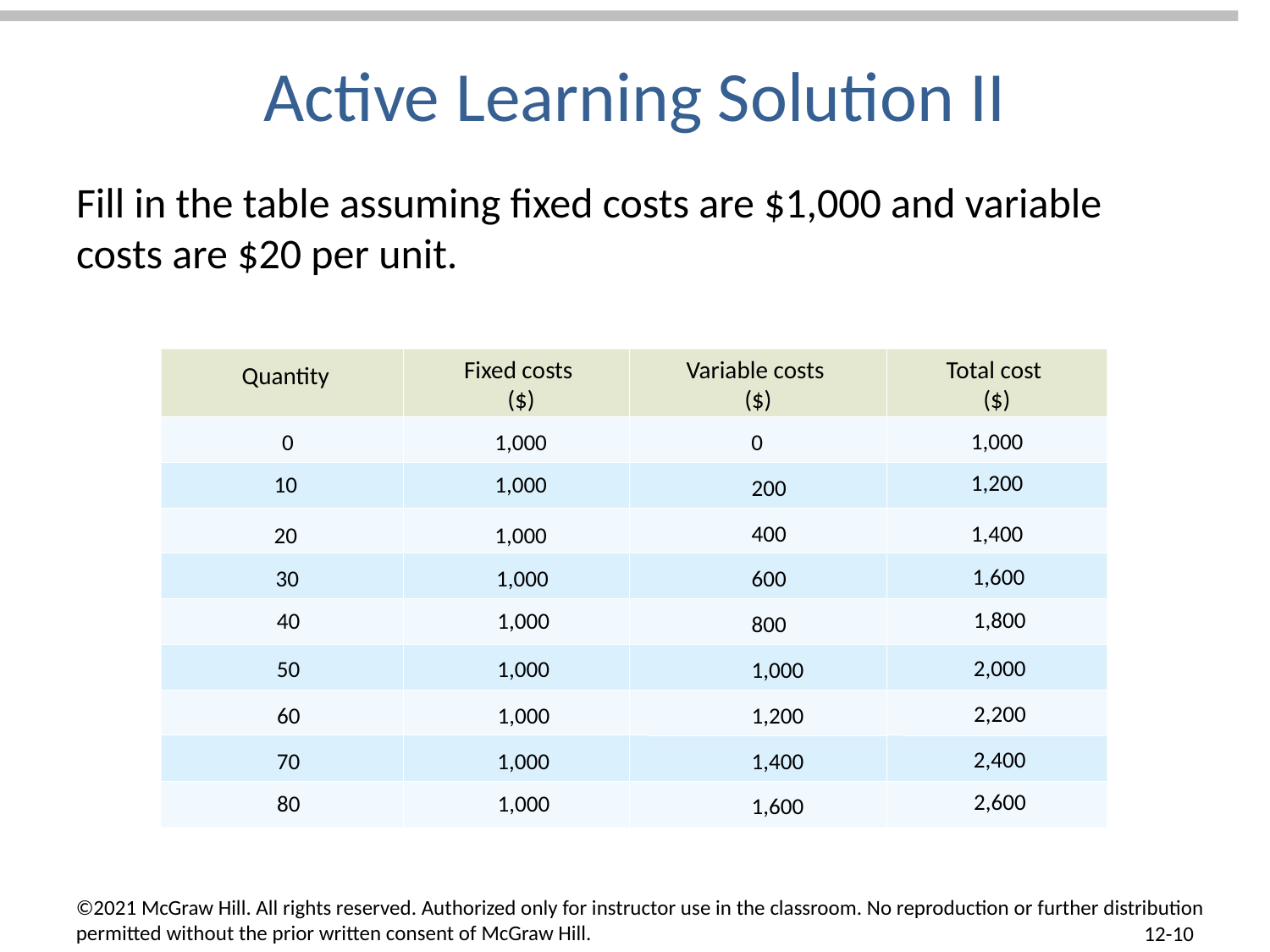

# Active Learning Solution II
Fill in the table assuming fixed costs are $1,000 and variable costs are $20 per unit.

Fixed costs
($)
Total cost
($)
Variable costs
($)
Quantity

1,000
0
1,000
0

1,200
10
1,000
200

400
1,400
20
1,000

1,600
30
1,000
600

1,800
40
1,000
800

2,000
50
1,000
1,000

2,200
60
1,000
1,200

2,400
70
1,000
1,400

2,600
80
1,000
1,600